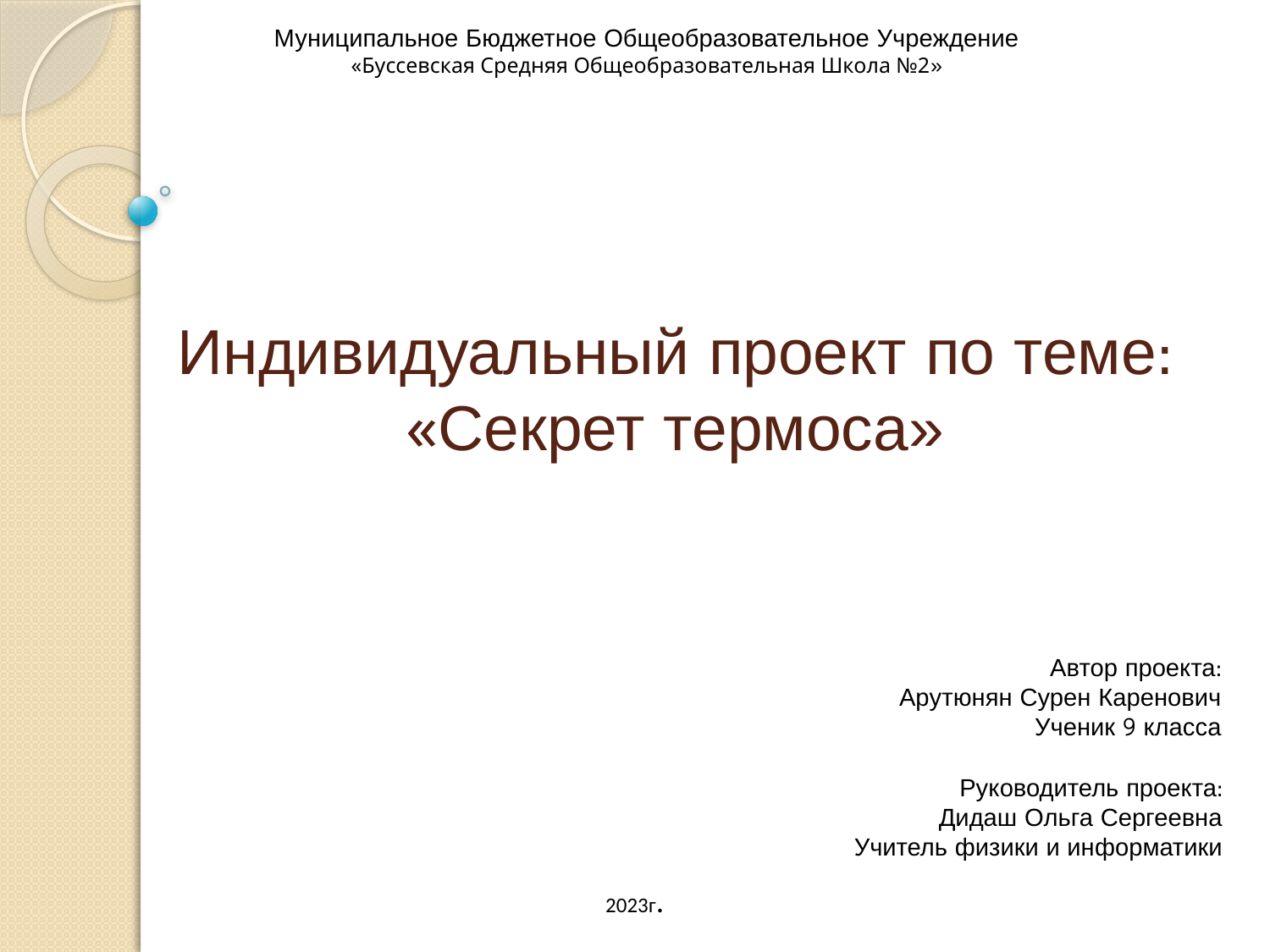

Муниципальное Бюджетное Общеобразовательное Учреждение
«Буссевская Средняя Общеобразовательная Школа №2»

# Индивидуальный проект по теме: «Секрет термоса»
Автор проекта:
Арутюнян Сурен Каренович
Ученик 9 класса
Руководитель проекта:
Дидаш Ольга Сергеевна
Учитель физики и информатики

2023г.